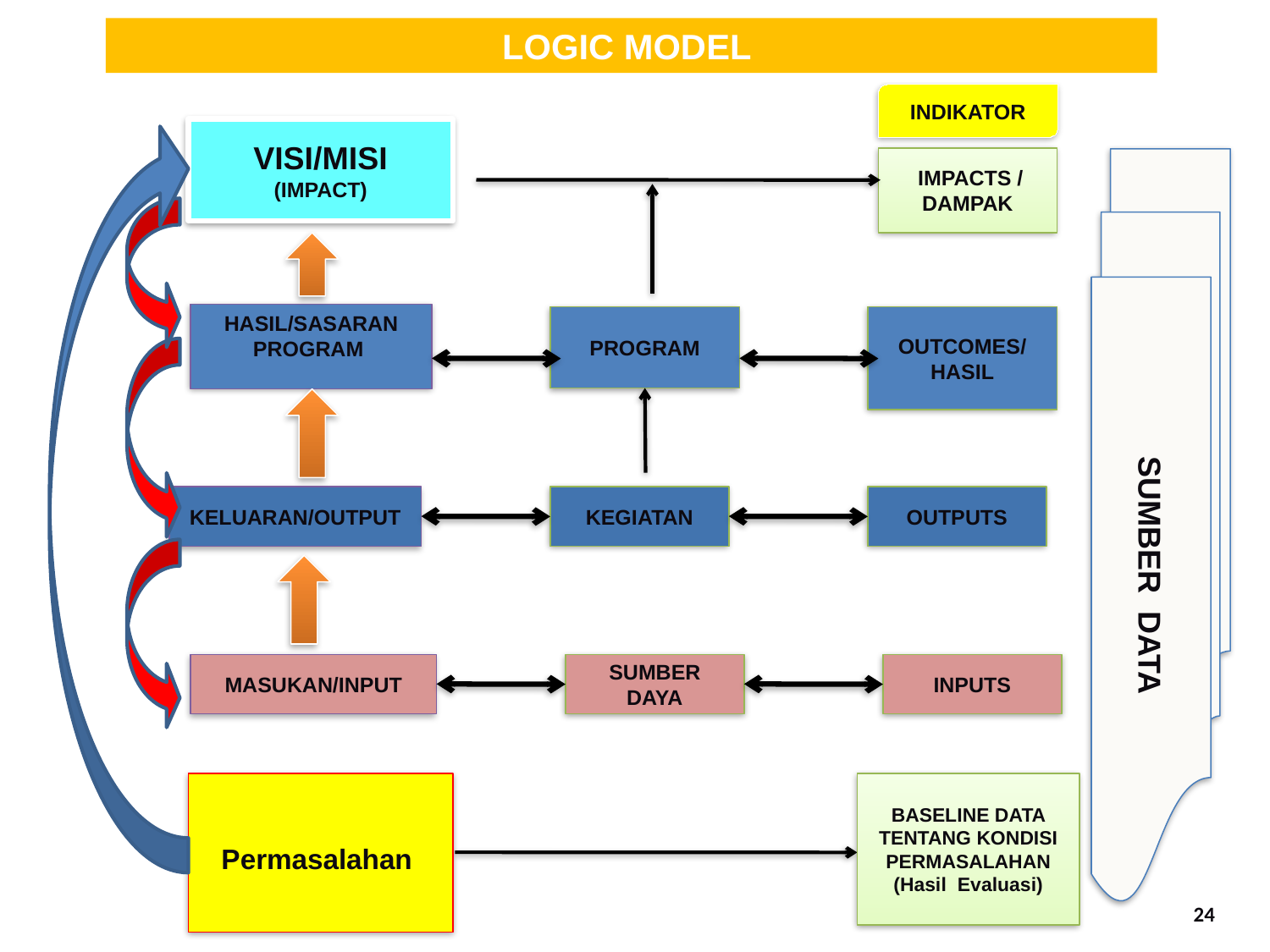

LOGIC MODEL
INDIKATOR
VISI/MISI
(IMPACT)
 IMPACTS / DAMPAK
SUMBER  DATA

HASIL/SASARAN PROGRAM

PROGRAM
OUTCOMES/ HASIL

KELUARAN/OUTPUT
KEGIATAN
OUTPUTS

MASUKAN/INPUT
SUMBER DAYA
INPUTS

Permasalahan

BASELINE DATA TENTANG KONDISI PERMASALAHAN
(Hasil  Evaluasi)
24